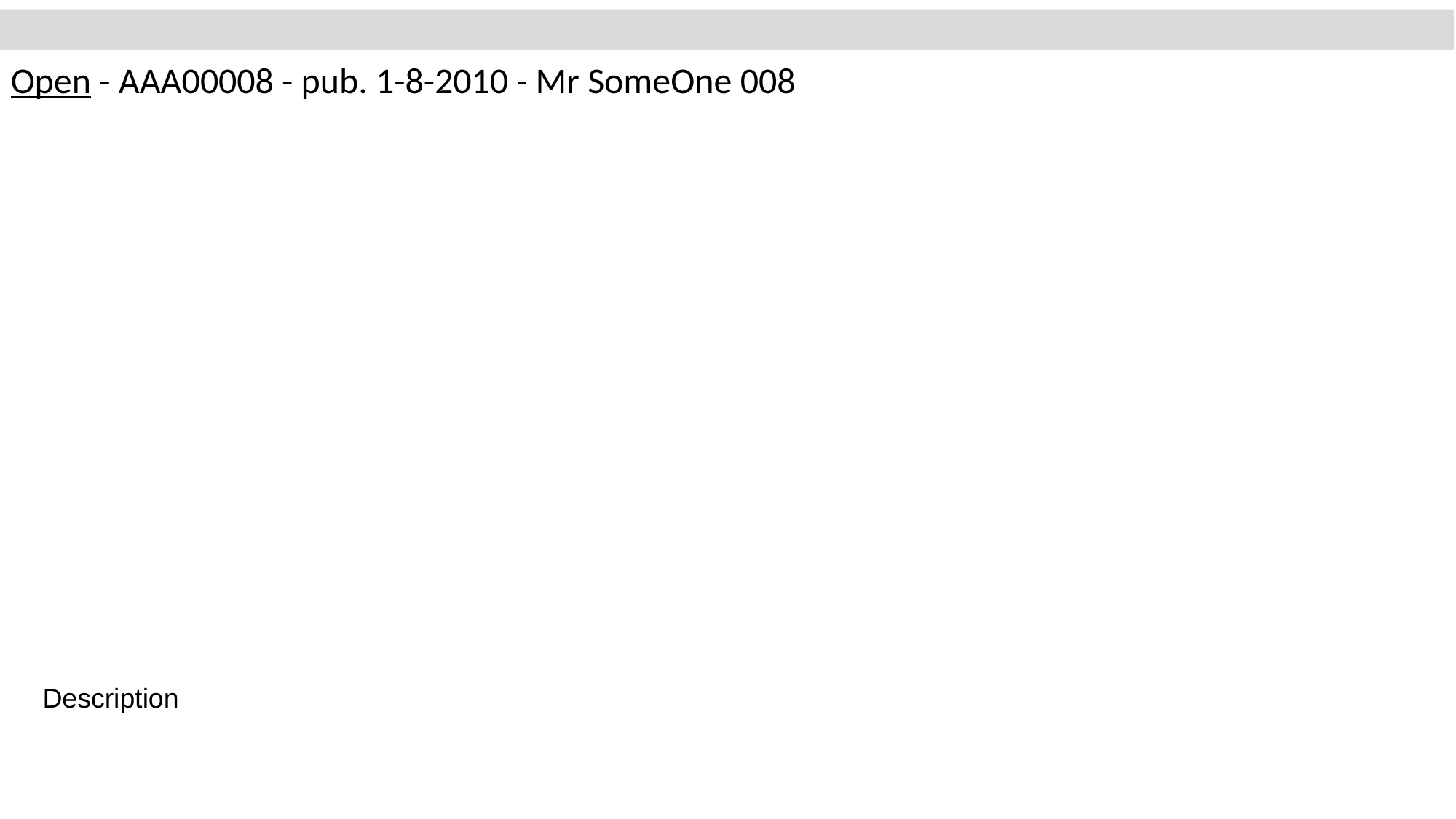

Open - AAA00008 - pub. 1-8-2010 - Mr SomeOne 008
Description